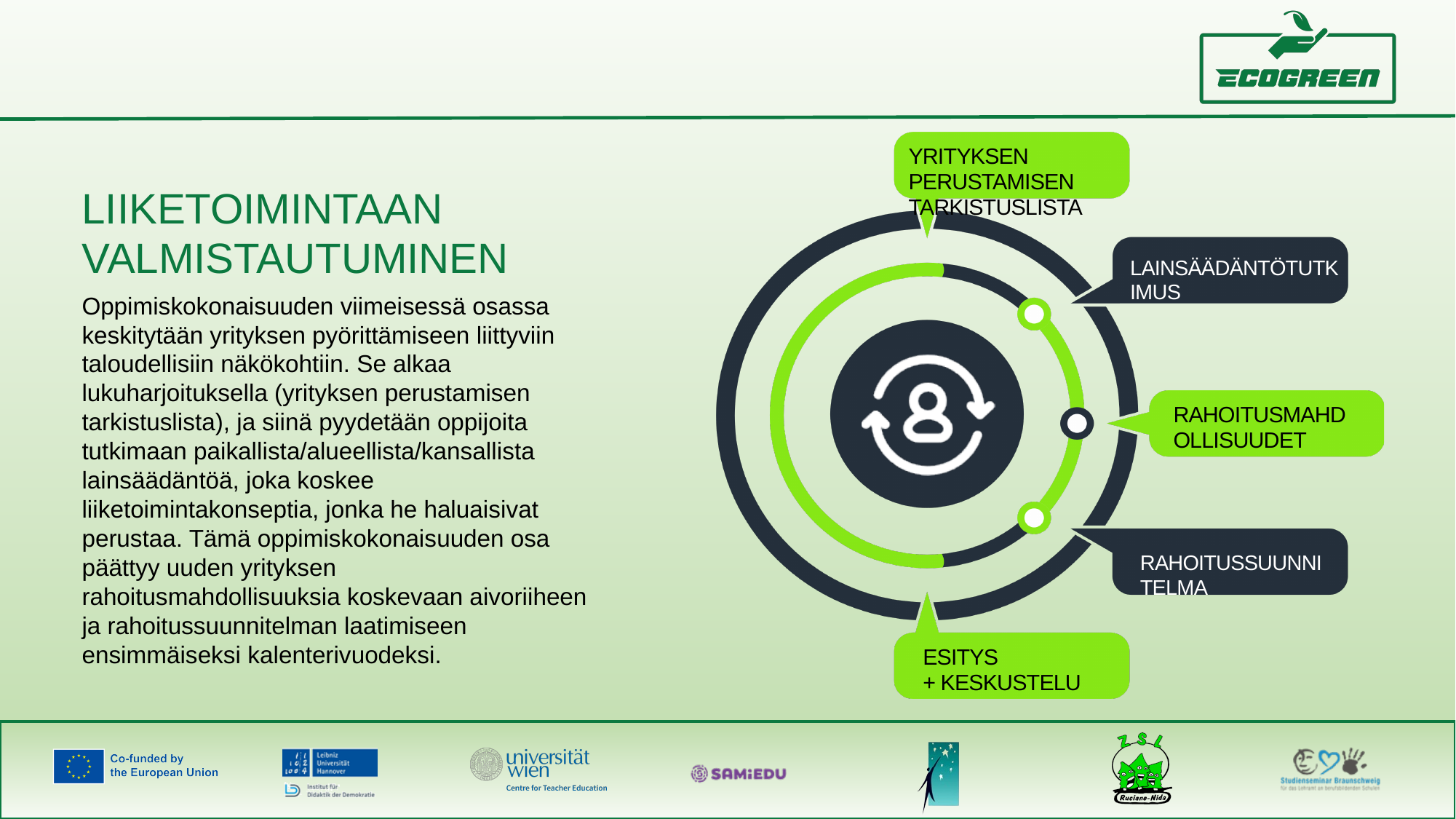

YRITYKSEN PERUSTAMISEN TARKISTUSLISTA
LAINSÄÄDÄNTÖTUTKIMUS

RAHOITUSMAHDOLLISUUDET
RAHOITUSSUUNNITELMA
ESITYS
+ KESKUSTELU
LIIKETOIMINTAAN VALMISTAUTUMINEN
Oppimiskokonaisuuden viimeisessä osassa keskitytään yrityksen pyörittämiseen liittyviin taloudellisiin näkökohtiin. Se alkaa lukuharjoituksella (yrityksen perustamisen tarkistuslista), ja siinä pyydetään oppijoita tutkimaan paikallista/alueellista/kansallista lainsäädäntöä, joka koskee liiketoimintakonseptia, jonka he haluaisivat perustaa. Tämä oppimiskokonaisuuden osa päättyy uuden yrityksen rahoitusmahdollisuuksia koskevaan aivoriiheen ja rahoitussuunnitelman laatimiseen ensimmäiseksi kalenterivuodeksi.